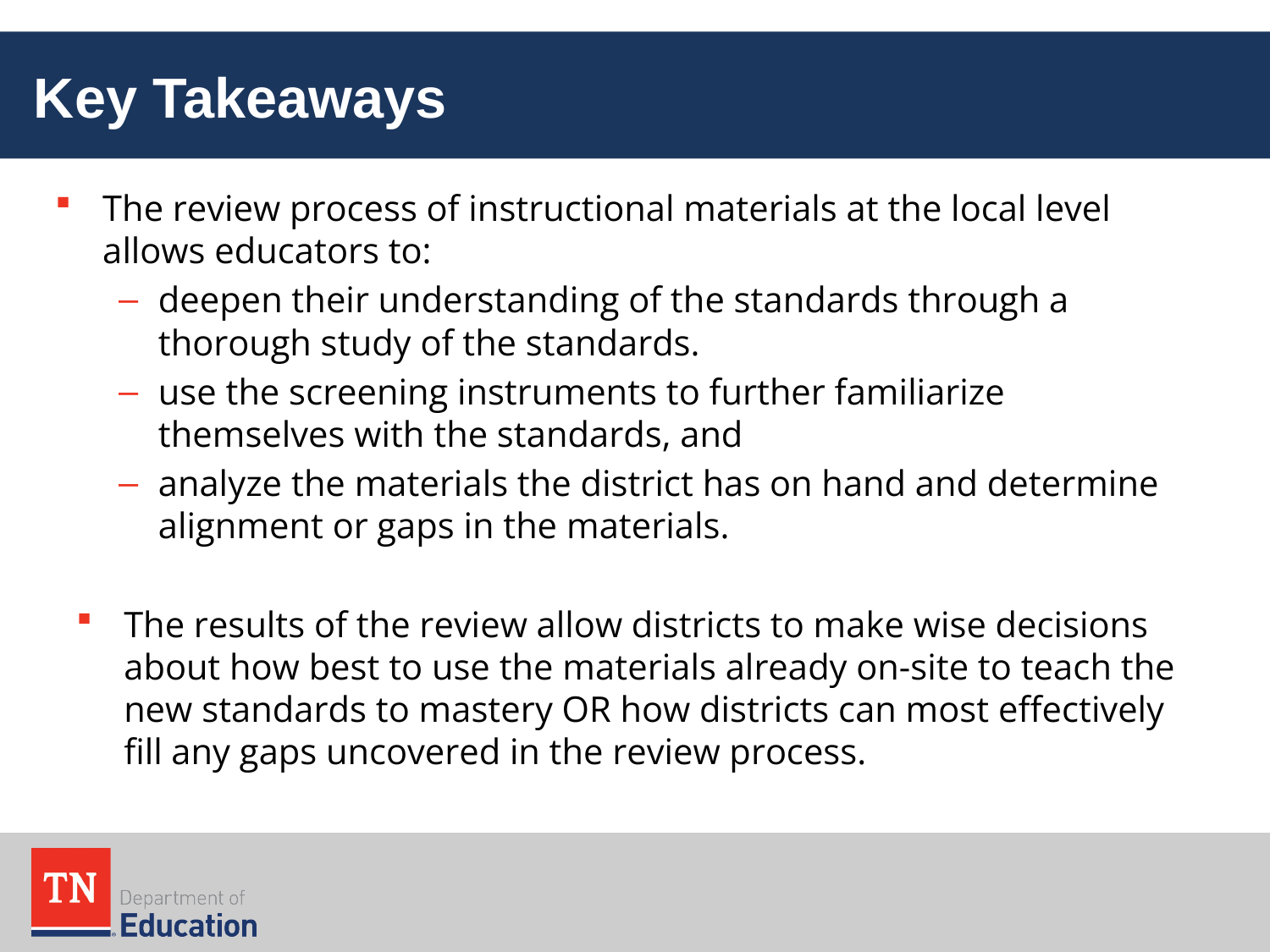

# Key Takeaways
The review process of instructional materials at the local level allows educators to:
deepen their understanding of the standards through a thorough study of the standards.
use the screening instruments to further familiarize themselves with the standards, and
analyze the materials the district has on hand and determine alignment or gaps in the materials.

The results of the review allow districts to make wise decisions about how best to use the materials already on-site to teach the new standards to mastery OR how districts can most effectively fill any gaps uncovered in the review process.